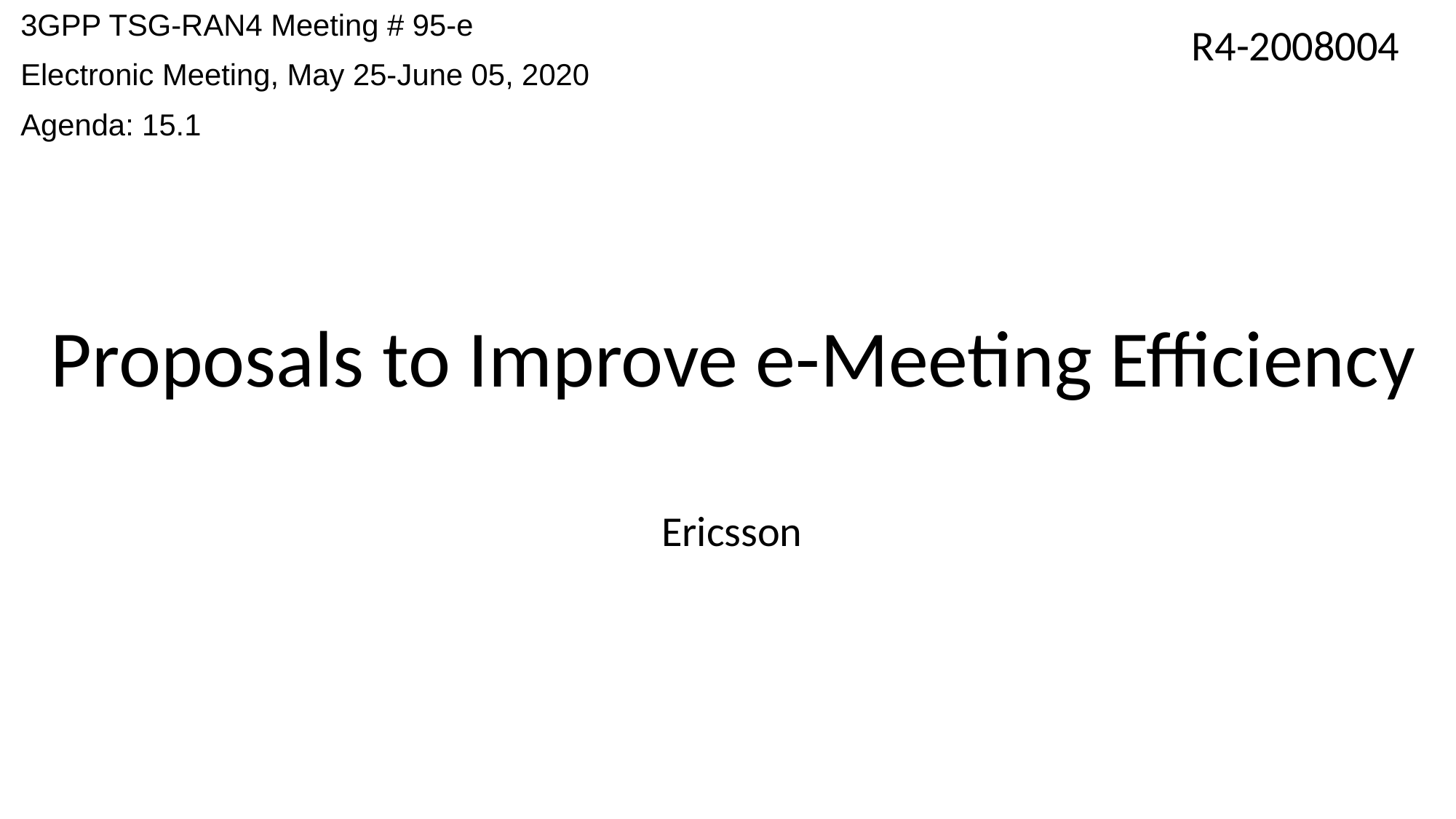

3GPP TSG-RAN4 Meeting # 95-e
Electronic Meeting, May 25-June 05, 2020
Agenda: 15.1
R4-2008004
# Proposals to Improve e-Meeting Efficiency
Ericsson